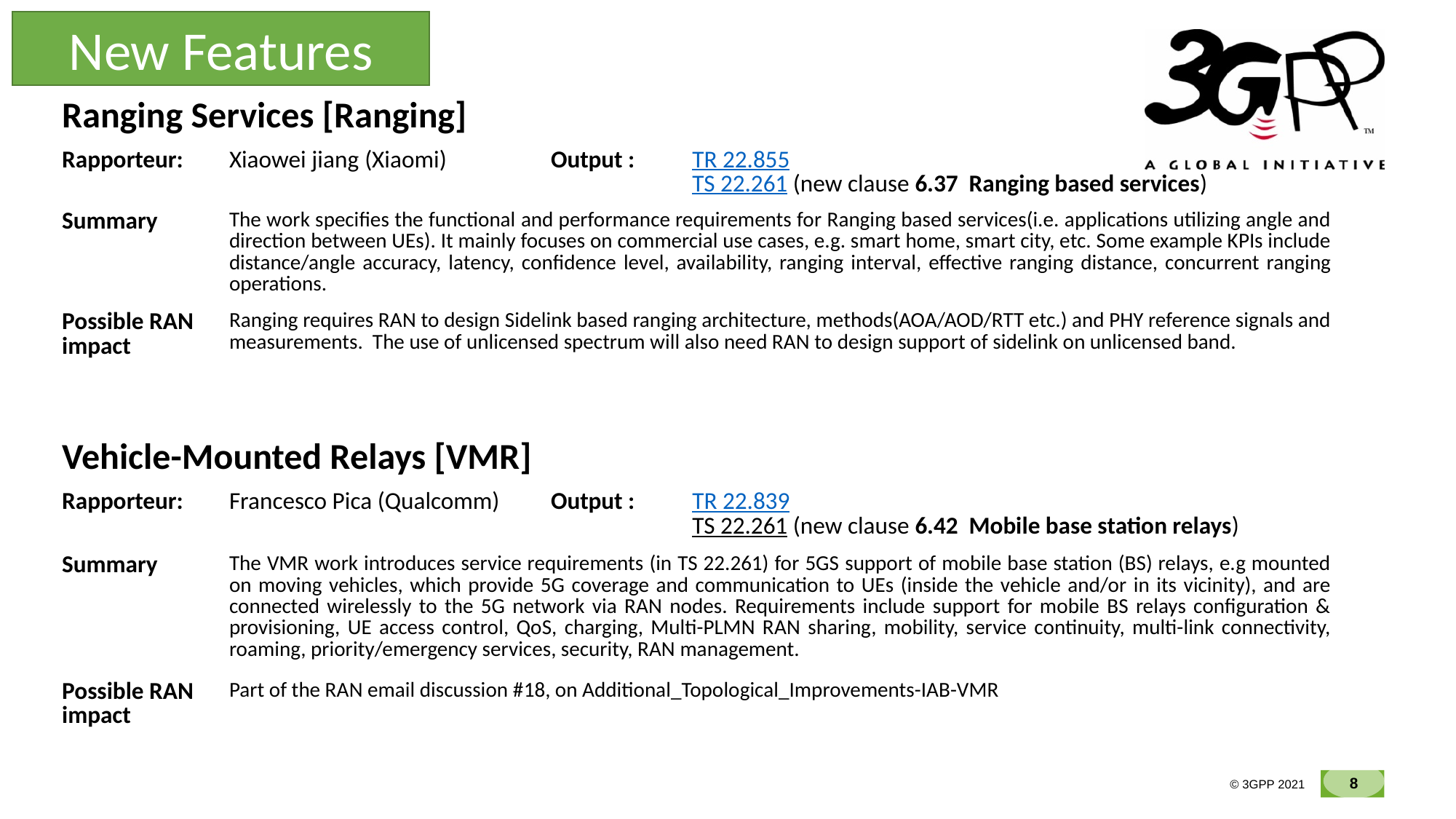

New Features
| Ranging Services [Ranging] |  |  |  |
| --- | --- | --- | --- |
| Rapporteur: | Xiaowei jiang (Xiaomi) | Output : | TR 22.855 TS 22.261 (new clause 6.37 Ranging based services) |
| Summary | The work specifies the functional and performance requirements for Ranging based services(i.e. applications utilizing angle and direction between UEs). It mainly focuses on commercial use cases, e.g. smart home, smart city, etc. Some example KPIs include distance/angle accuracy, latency, confidence level, availability, ranging interval, effective ranging distance, concurrent ranging operations. |  |  |
| Possible RAN impact | Ranging requires RAN to design Sidelink based ranging architecture, methods(AOA/AOD/RTT etc.) and PHY reference signals and measurements. The use of unlicensed spectrum will also need RAN to design support of sidelink on unlicensed band. |  |  |
| Vehicle-Mounted Relays [VMR] |  |  |  |
| --- | --- | --- | --- |
| Rapporteur: | Francesco Pica (Qualcomm) | Output : | TR 22.839 TS 22.261 (new clause 6.42 Mobile base station relays) |
| Summary | The VMR work introduces service requirements (in TS 22.261) for 5GS support of mobile base station (BS) relays, e.g mounted on moving vehicles, which provide 5G coverage and communication to UEs (inside the vehicle and/or in its vicinity), and are connected wirelessly to the 5G network via RAN nodes. Requirements include support for mobile BS relays configuration & provisioning, UE access control, QoS, charging, Multi-PLMN RAN sharing, mobility, service continuity, multi-link connectivity, roaming, priority/emergency services, security, RAN management. |  |  |
| Possible RAN impact | Part of the RAN email discussion #18, on Additional\_Topological\_Improvements-IAB-VMR |  |  |